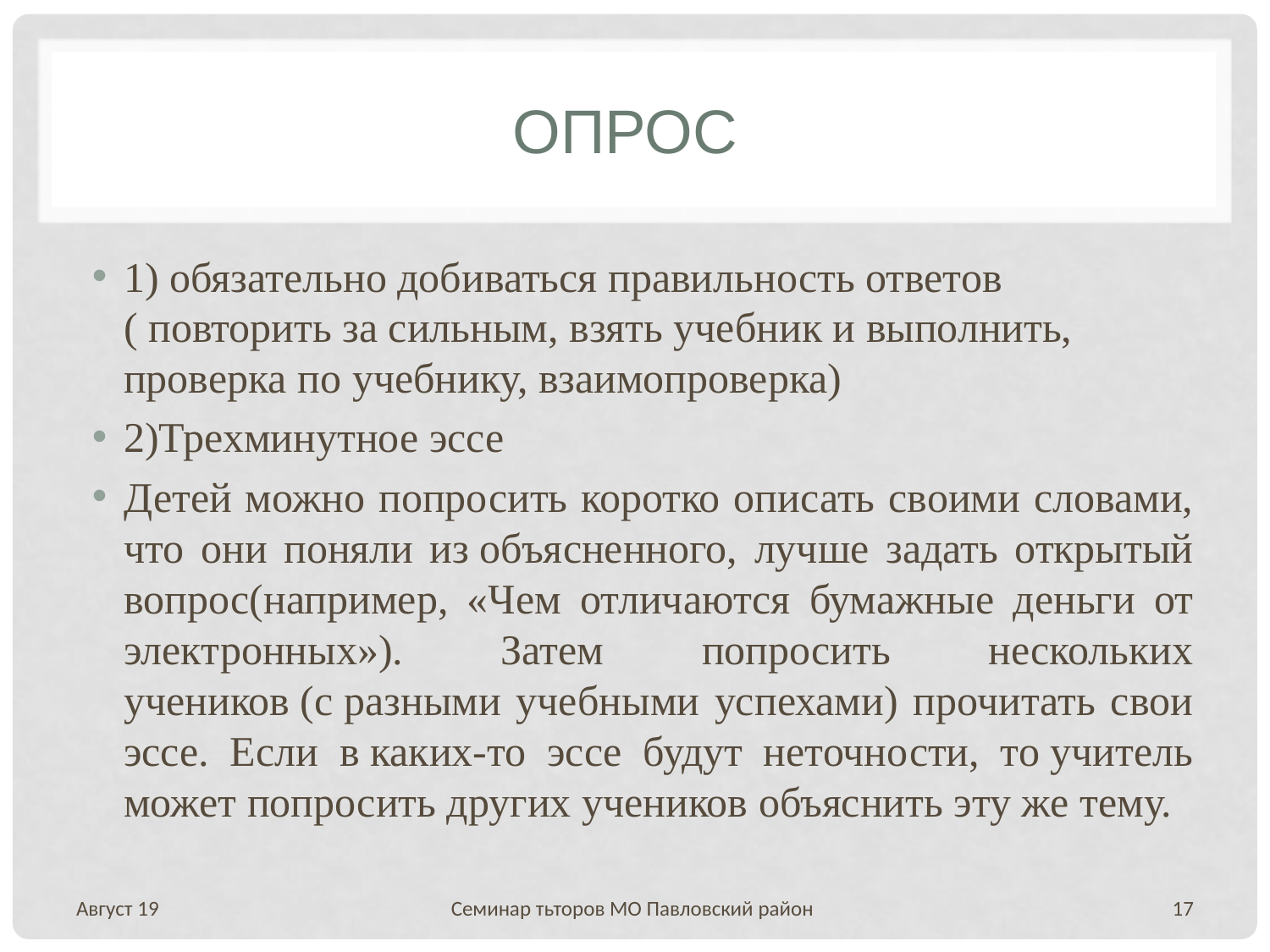

# Опрос
1) обязательно добиваться правильность ответов ( повторить за сильным, взять учебник и выполнить, проверка по учебнику, взаимопроверка)
2)Трехминутное эссе
Детей можно попросить коротко описать своими словами, что они поняли из объясненного, лучше задать открытый вопрос(например, «Чем отличаются бумажные деньги от электронных»). Затем попросить нескольких учеников (с разными учебными успехами) прочитать свои эссе. Если в каких-то эссе будут неточности, то учитель может попросить других учеников объяснить эту же тему.
Август 19
Семинар тьторов МО Павловский район
17